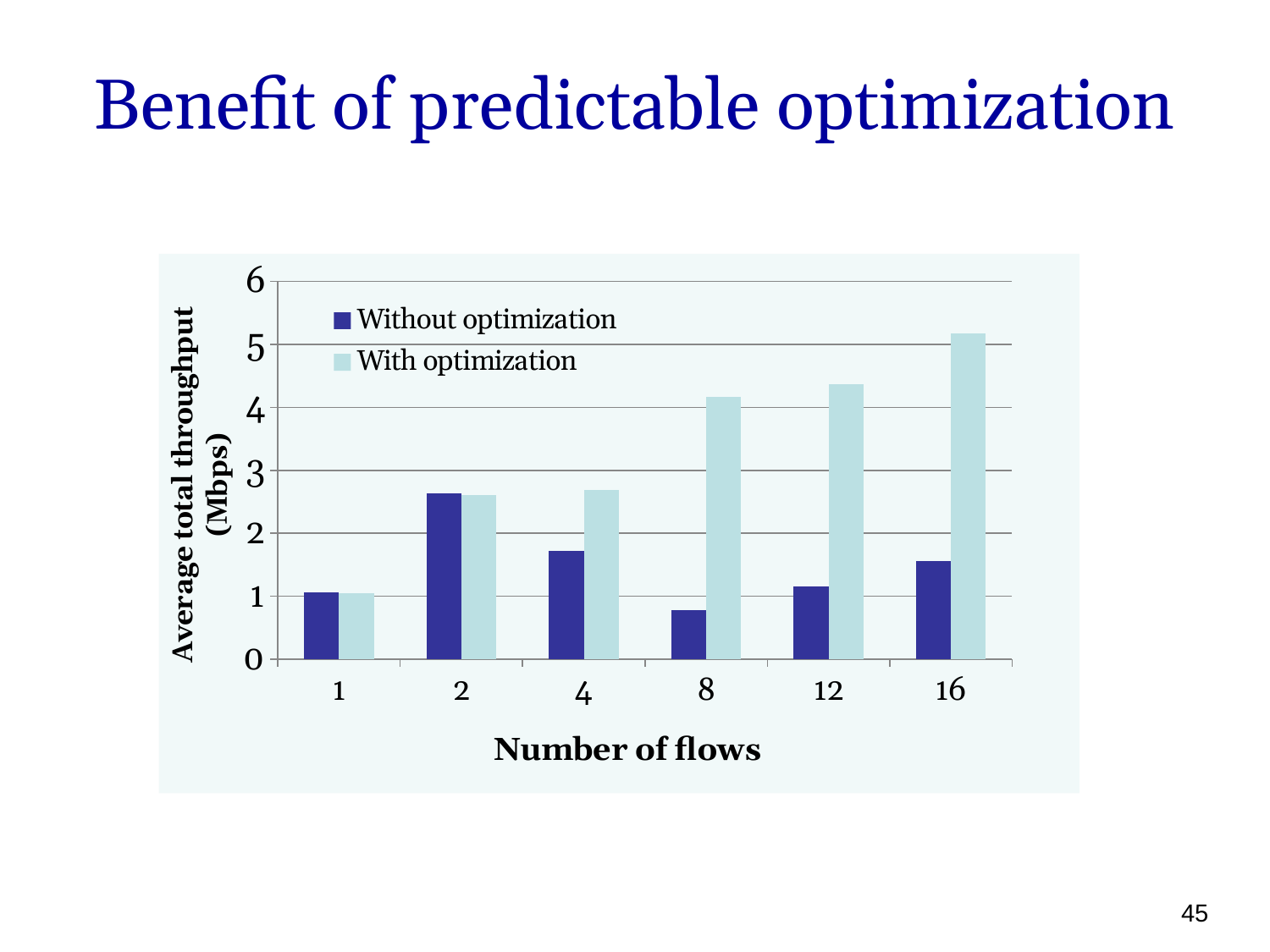

# Benefit of predictable optimization

### Chart

| Category |  |  |
|---|---|---|
| 1 | 1.0561399999999899 | 1.04646 |
| 2 | 2.62846 | 2.61076 |
| 4 | 1.7178399999999994 | 2.69014 |
| 8 | 0.782301159420289 | 4.163719999999985 |
| 12 | 1.1565525559947312 | 4.36323999999999 |
| 16 | 1.55827333333333 | 5.17361999999999 |
45